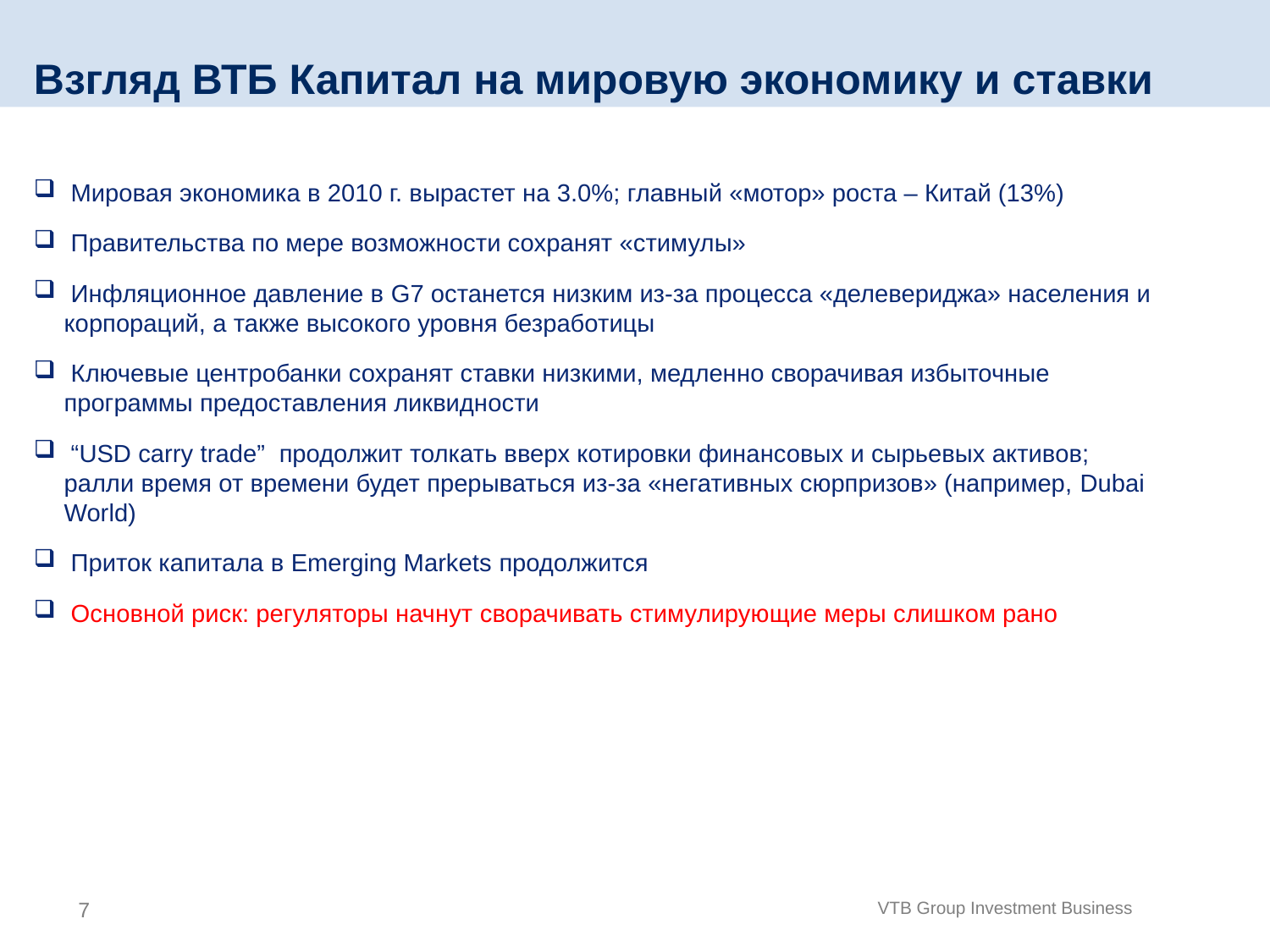

Взгляд ВТБ Капитал на мировую экономику и ставки
 Мировая экономика в 2010 г. вырастет на 3.0%; главный «мотор» роста – Китай (13%)
 Правительства по мере возможности сохранят «стимулы»
 Инфляционное давление в G7 останется низким из-за процесса «делевериджа» населения и корпораций, а также высокого уровня безработицы
 Ключевые центробанки сохранят ставки низкими, медленно сворачивая избыточные программы предоставления ликвидности
 “USD carry trade”  продолжит толкать вверх котировки финансовых и сырьевых активов; ралли время от времени будет прерываться из-за «негативных сюрпризов» (например, Dubai World)
 Приток капитала в Emerging Markets продолжится
 Основной риск: регуляторы начнут сворачивать стимулирующие меры слишком рано